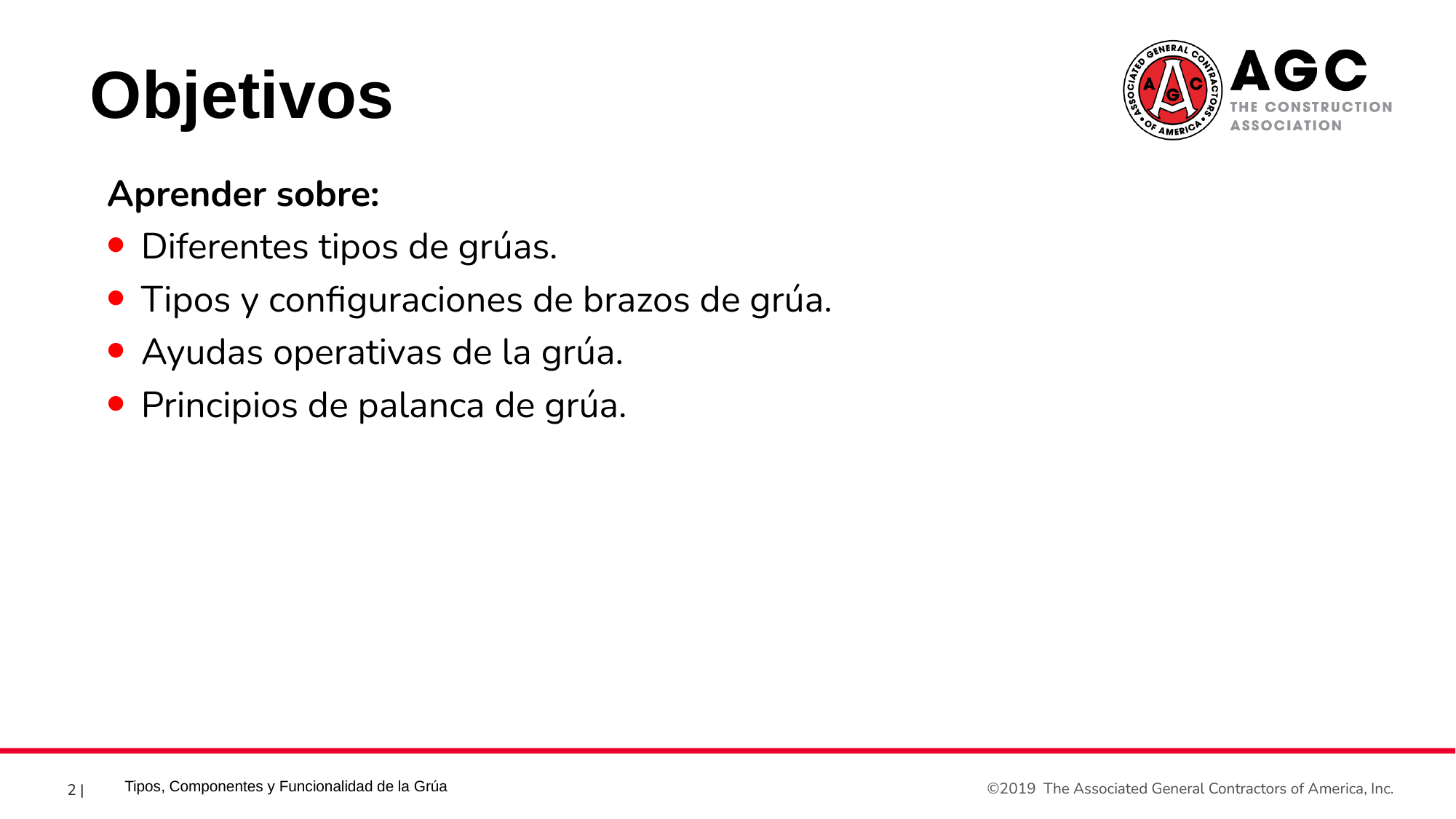

Objetivos
Aprender sobre:
Diferentes tipos de grúas.
Tipos y configuraciones de brazos de grúa.
Ayudas operativas de la grúa.
Principios de palanca de grúa.
Tipos, Componentes y Funcionalidad de la Grúa